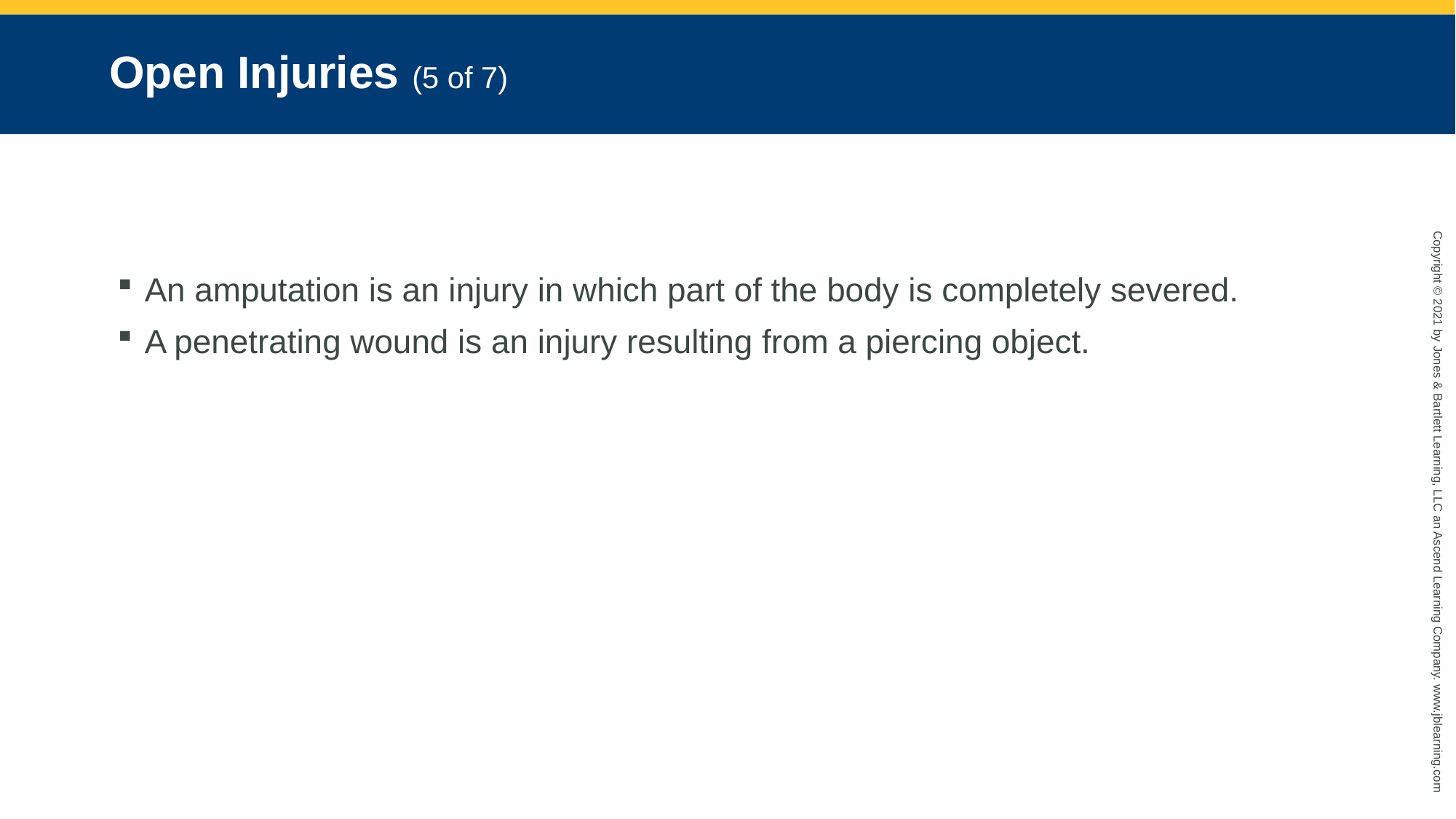

# Open Injuries (5 of 7)
An amputation is an injury in which part of the body is completely severed.
A penetrating wound is an injury resulting from a piercing object.